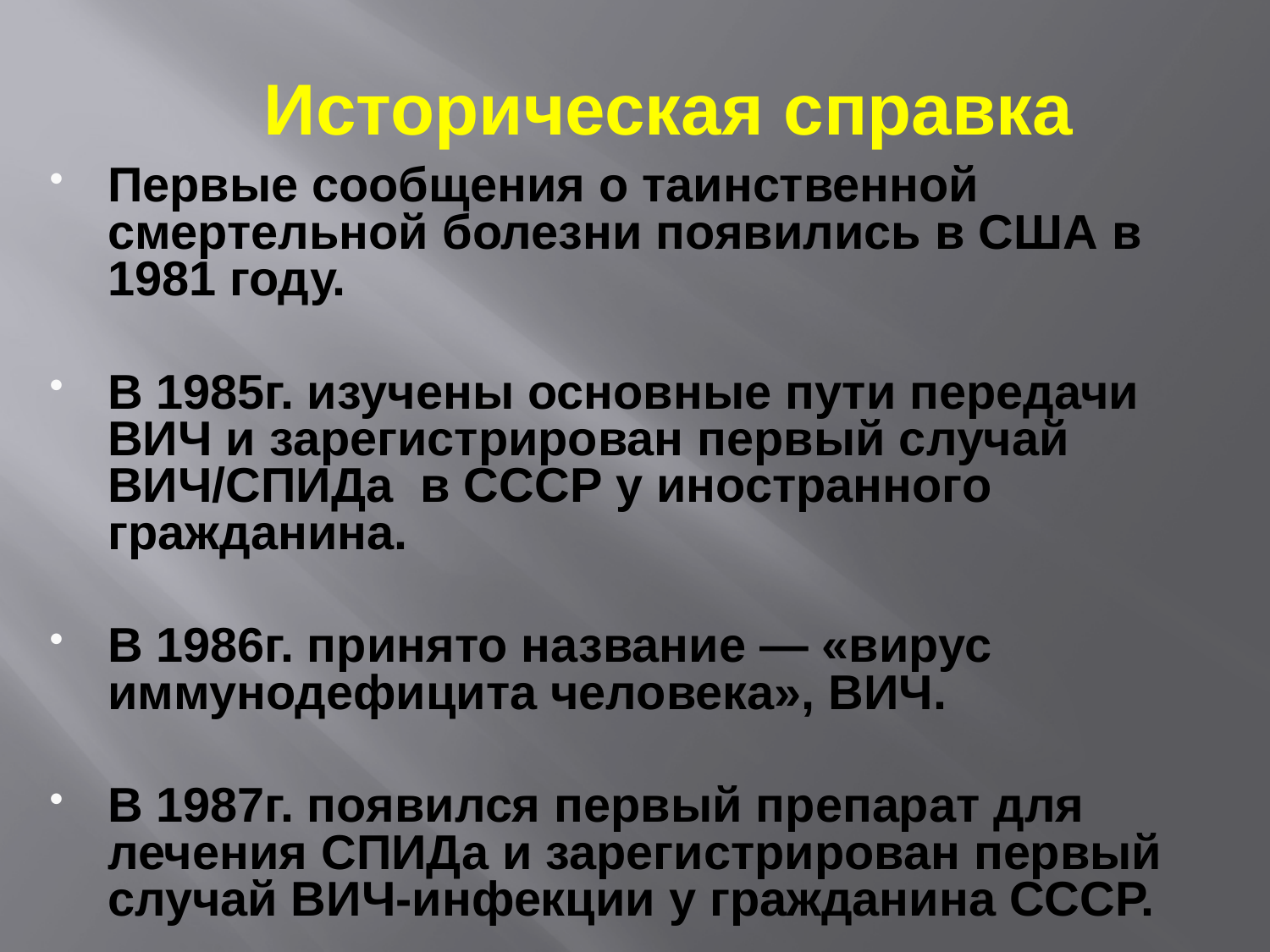

# Историческая справка
Первые сообщения о таинственной смертельной болезни появились в США в 1981 году.

В 1985г. изучены основные пути передачи ВИЧ и зарегистрирован первый случай ВИЧ/СПИДа  в СССР у иностранного гражданина.

В 1986г. принято название — «вирус иммунодефицита человека», ВИЧ.

В 1987г. появился первый препарат для лечения СПИДа и зарегистрирован первый случай ВИЧ-инфекции у гражданина СССР.